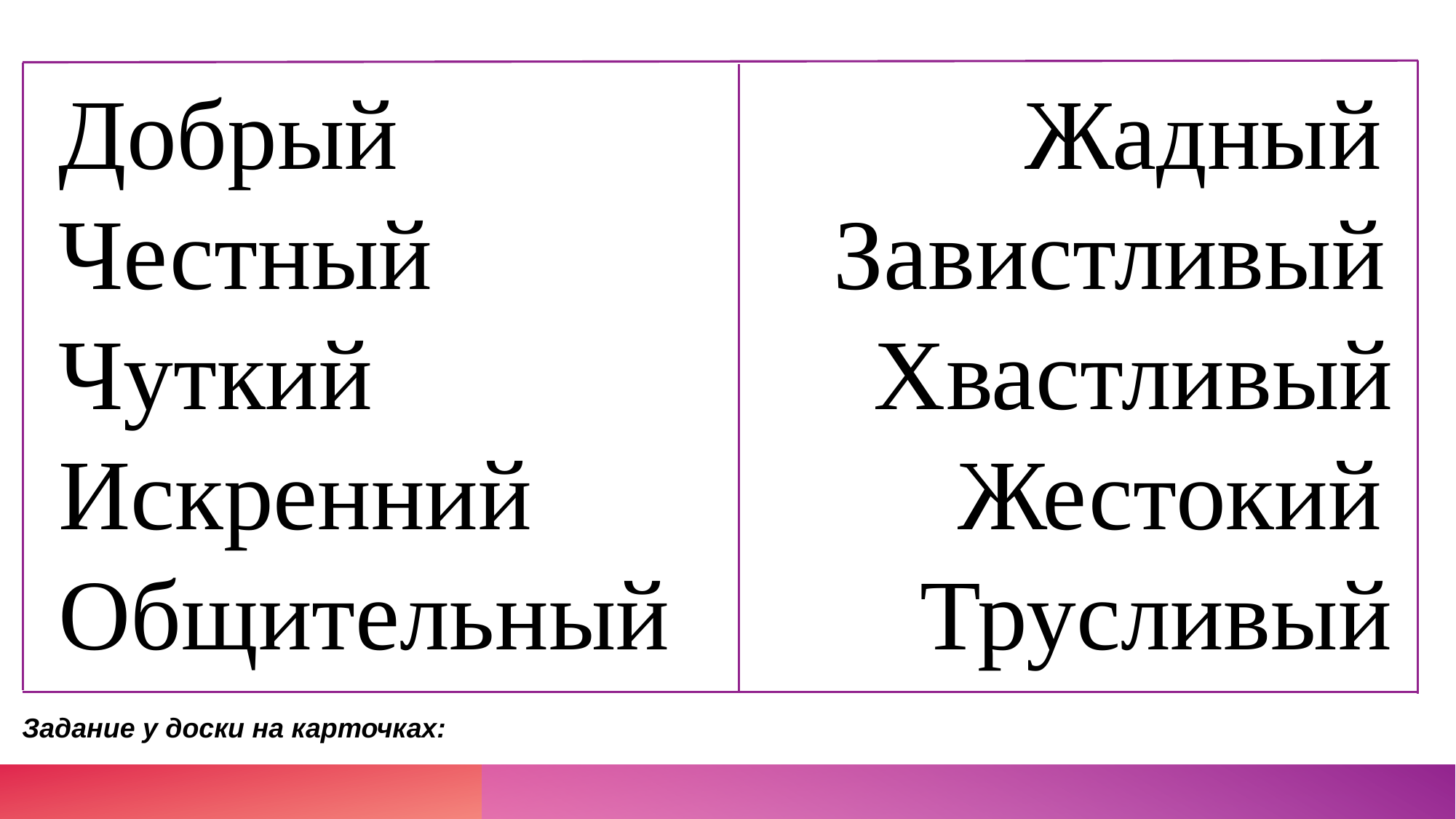

Добрый                         Жадный
 Честный                Завистливый
 Чуткий                    Хвастливый
 Искренний                 Жестокий
 Общительный          Трусливый
Задание у доски на карточках: